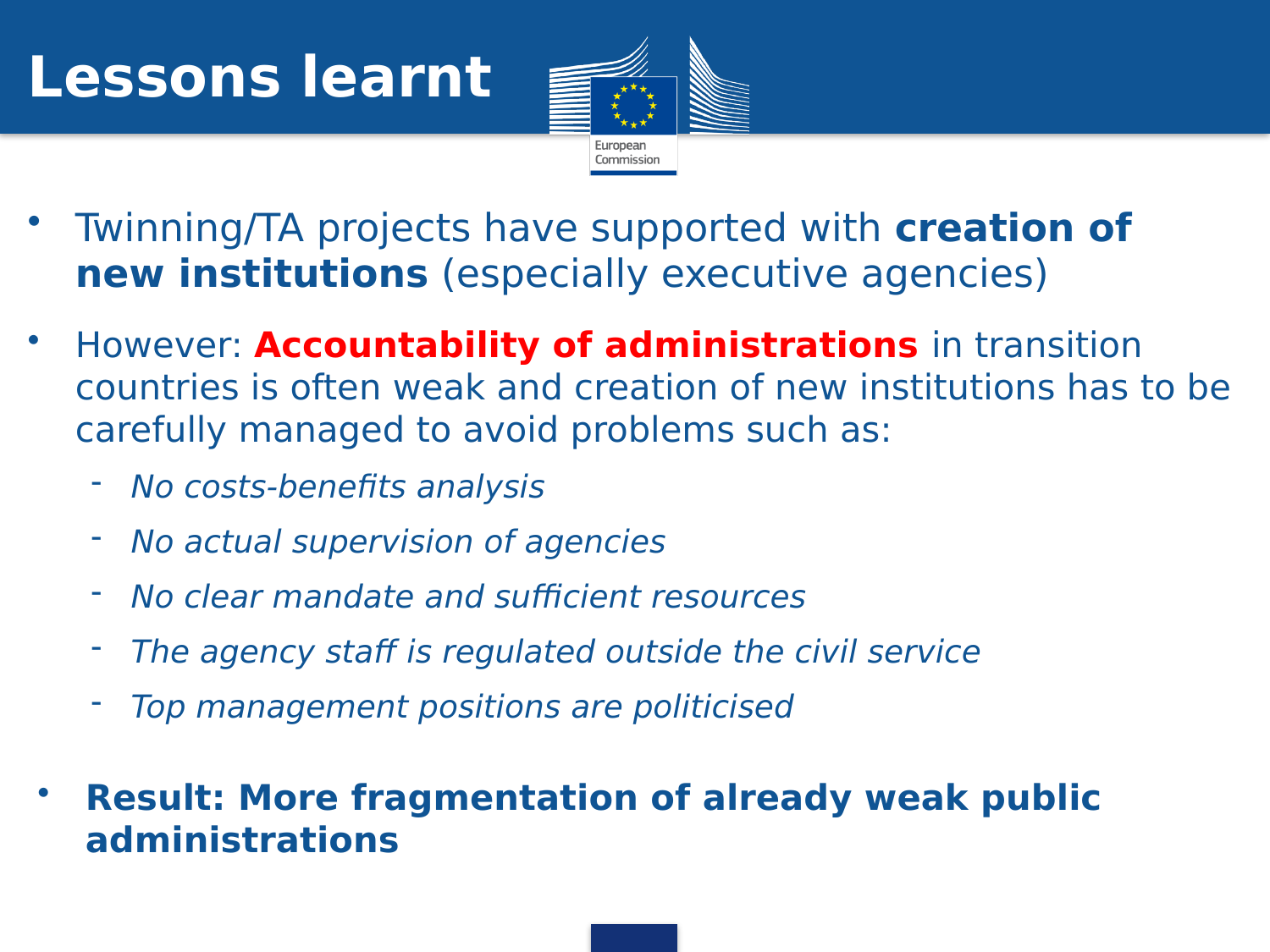

# Lessons learnt
Twinning/TA projects have supported with creation of new institutions (especially executive agencies)

However: Accountability of administrations in transition countries is often weak and creation of new institutions has to be carefully managed to avoid problems such as:
No costs-benefits analysis
No actual supervision of agencies
No clear mandate and sufficient resources
The agency staff is regulated outside the civil service
Top management positions are politicised

Result: More fragmentation of already weak public administrations